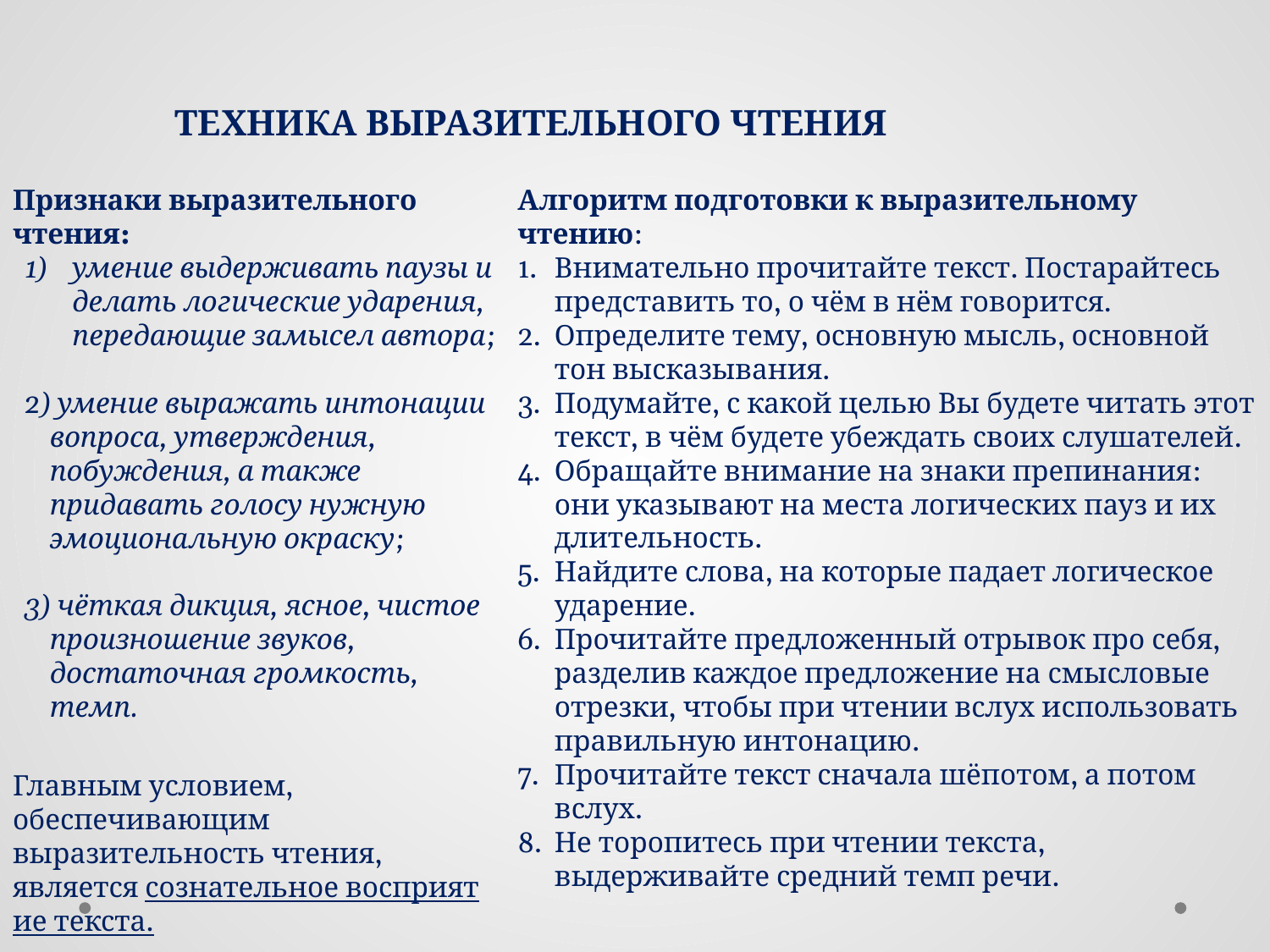

# Техника выразительного чтения
Признаки выразительного чтения:
умение выдерживать паузы и делать логические ударения, передающие замысел автора;

2) умение выражать интонации вопроса, утверждения, побуждения, а также придавать голосу нужную эмоциональную окраску;

3) чёткая дикция, ясное, чистое произношение звуков, достаточная громкость, темп.

Главным условием, обеспечивающим выразительность чтения, является сознательное восприятие текста.

Алгоритм подготовки к выразительному чтению:
Внимательно прочитайте текст. Постарайтесь представить то, о чём в нём говорится.
Определите тему, основную мысль, основной тон высказывания.
Подумайте, с какой целью Вы будете читать этот текст, в чём будете убеждать своих слушателей.
Обращайте внимание на знаки препинания: они указывают на места логических пауз и их длительность.
Найдите слова, на которые падает логическое ударение.
Прочитайте предложенный отрывок про себя, разделив каждое предложение на смысловые отрезки, чтобы при чтении вслух использовать правильную интонацию.
Прочитайте текст сначала шёпотом, а потом вслух.
Не торопитесь при чтении текста, выдерживайте средний темп речи.